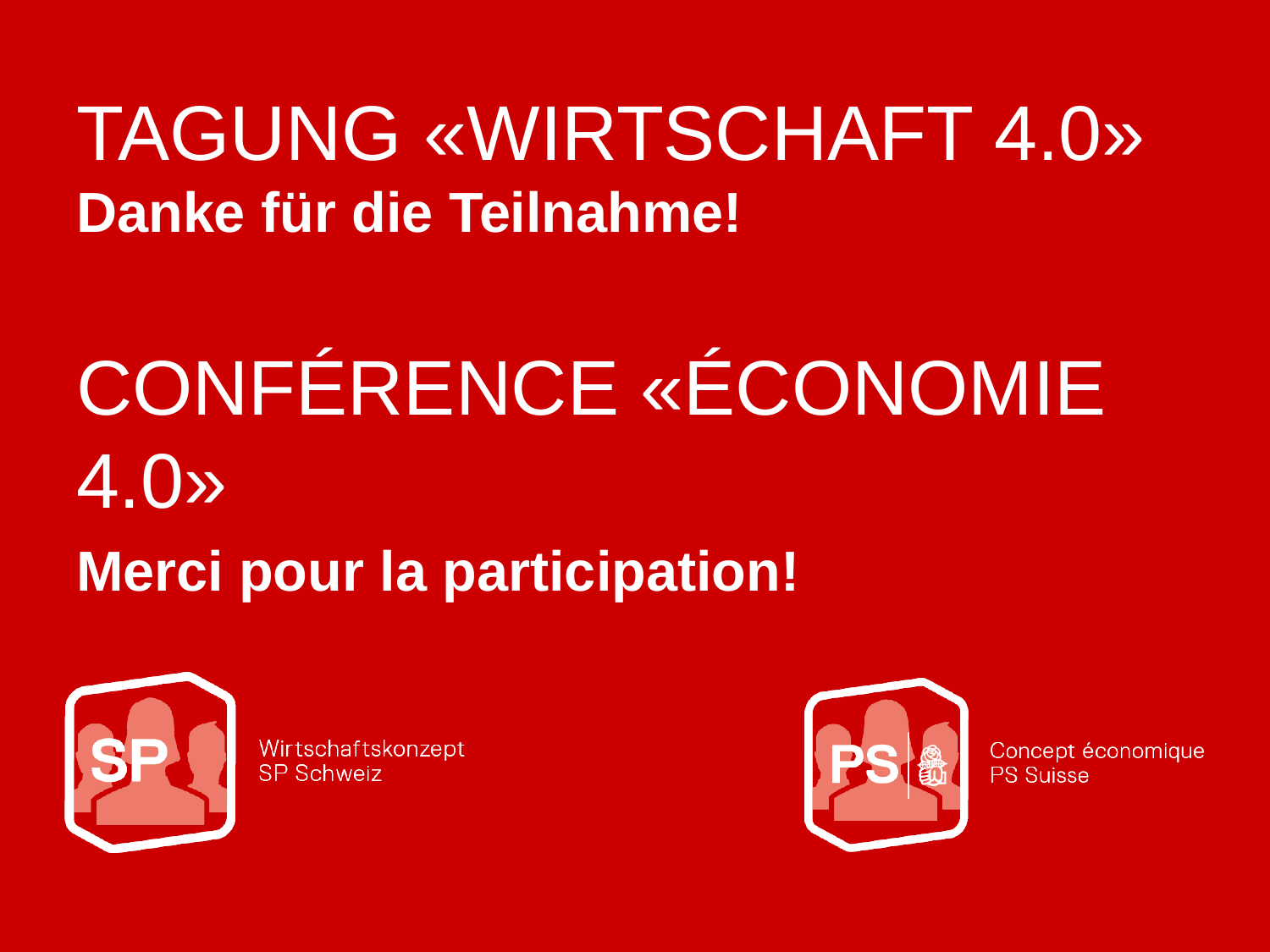

TAGUNG «WIRTSCHAFT 4.0»
Danke für die Teilnahme!

CONFÉRENCE «ÉCONOMIE 4.0»
Merci pour la participation!